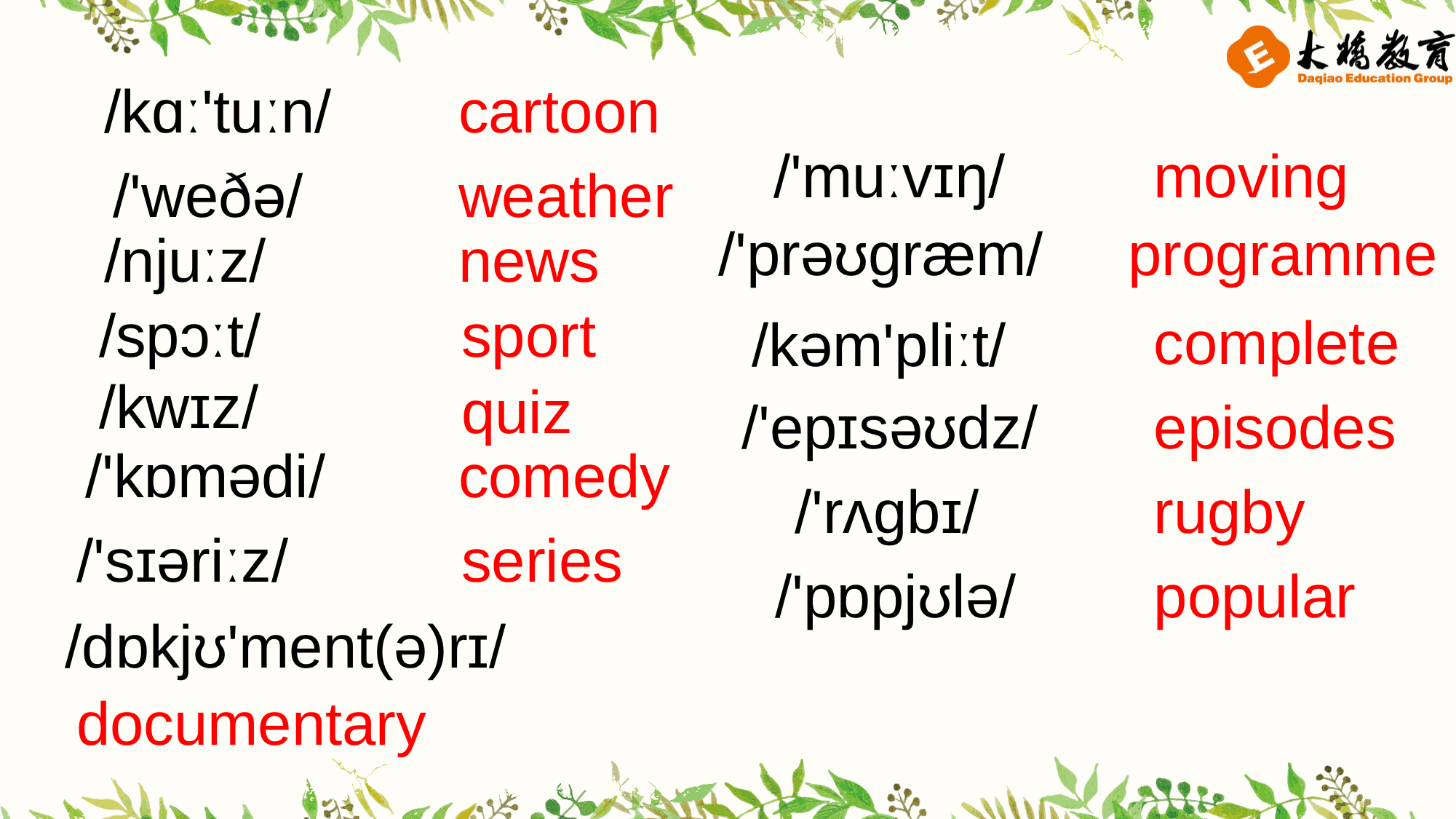

/kɑː'tuːn/
cartoon
/'muːvɪŋ/
moving
/'weðə/
weather
/'prəʊɡræm/

programme
/njuːz/
news
/spɔːt/
sport
complete
/kəm'pliːt/

/kwɪz/
quiz
/'epɪsəʊdz/
episodes
/'kɒmədi/
comedy
/'rʌgbɪ/
rugby
/'sɪəriːz/
series
/'pɒpjʊlə/

popular
/dɒkjʊ'ment(ə)rɪ/
documentary